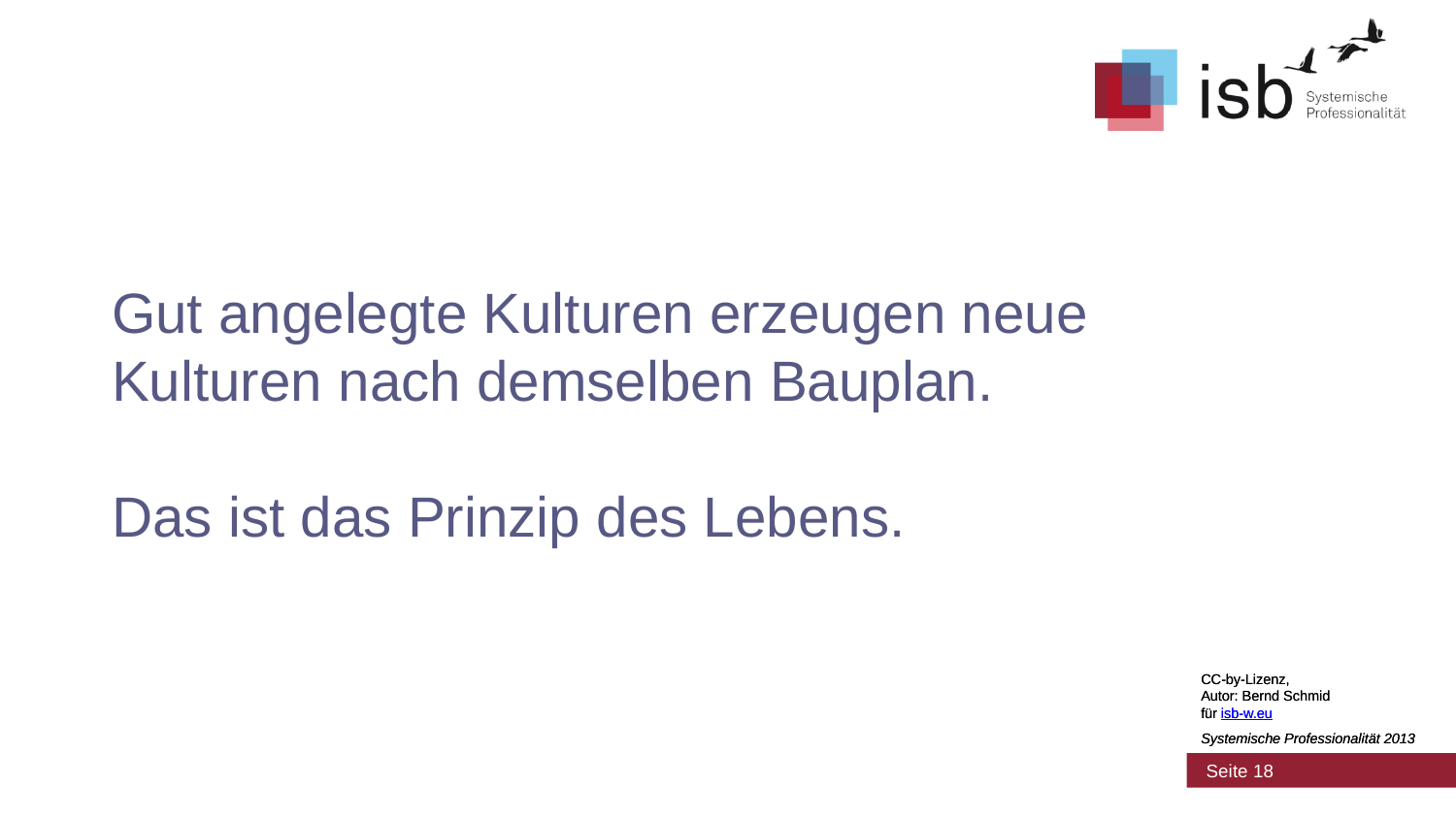

# Gut angelegte Kulturen erzeugen neue Kulturen nach demselben Bauplan. Das ist das Prinzip des Lebens.

CC-by-Lizenz,
Autor: Bernd Schmid
für isb-w.eu
Systemische Professionalität 2013
 Seite 18